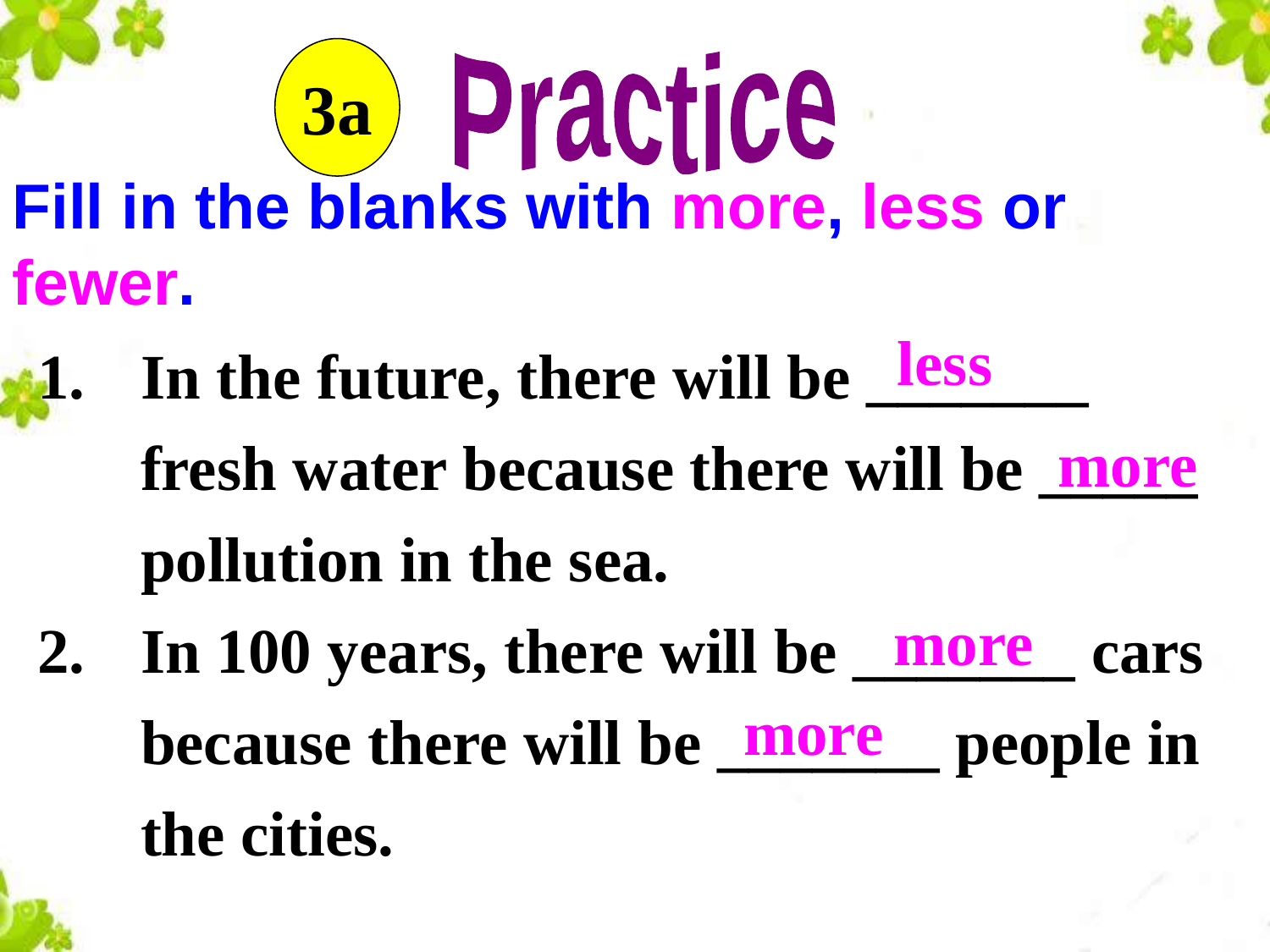

3a
Practice
Fill in the blanks with more, less or fewer.
In the future, there will be _______ fresh water because there will be _____ pollution in the sea.
In 100 years, there will be _______ cars because there will be _______ people in the cities.
less
more
 more
 more